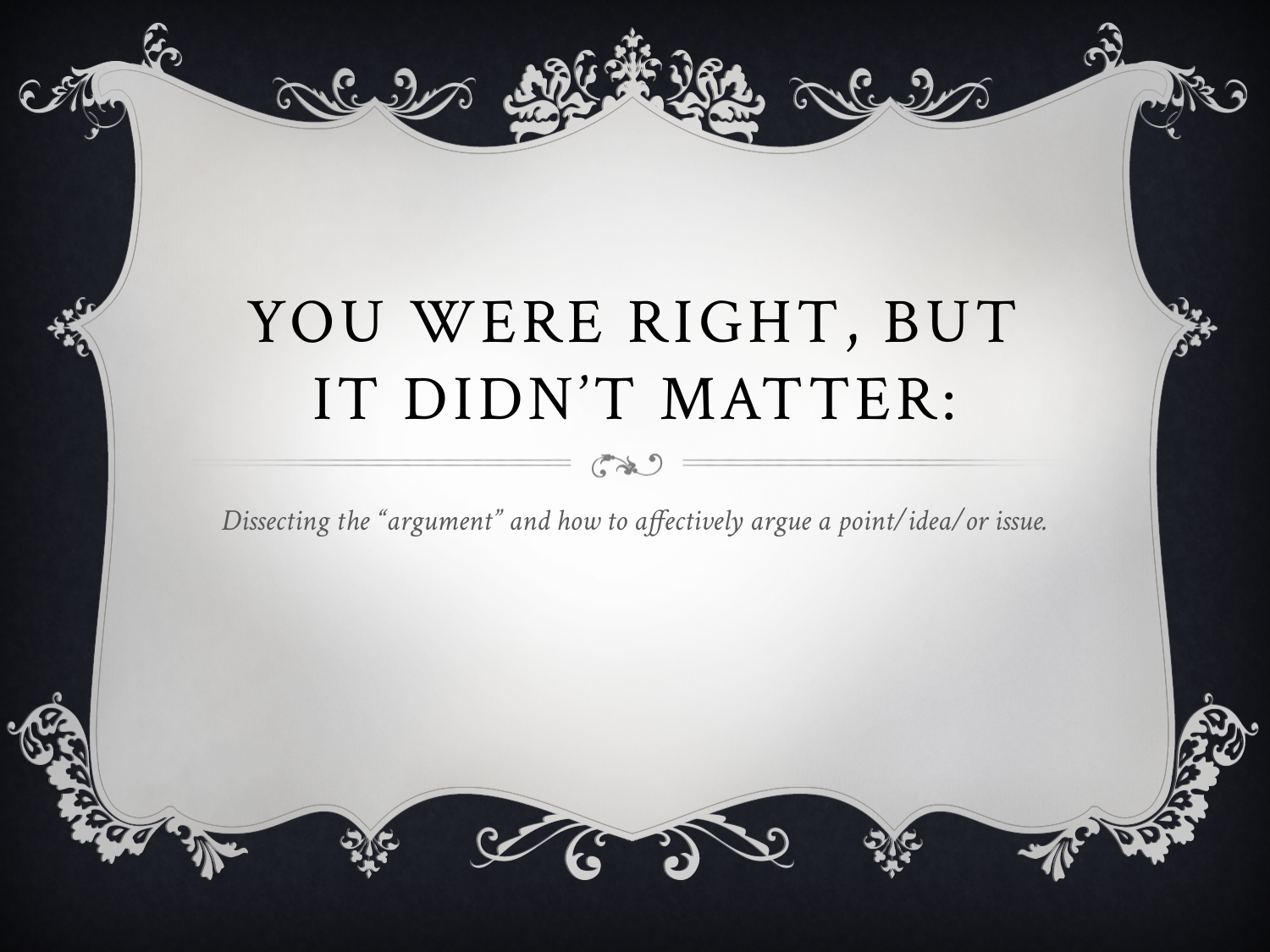

# You were right, but it didn’t matter:
Dissecting the “argument” and how to affectively argue a point/idea/or issue.